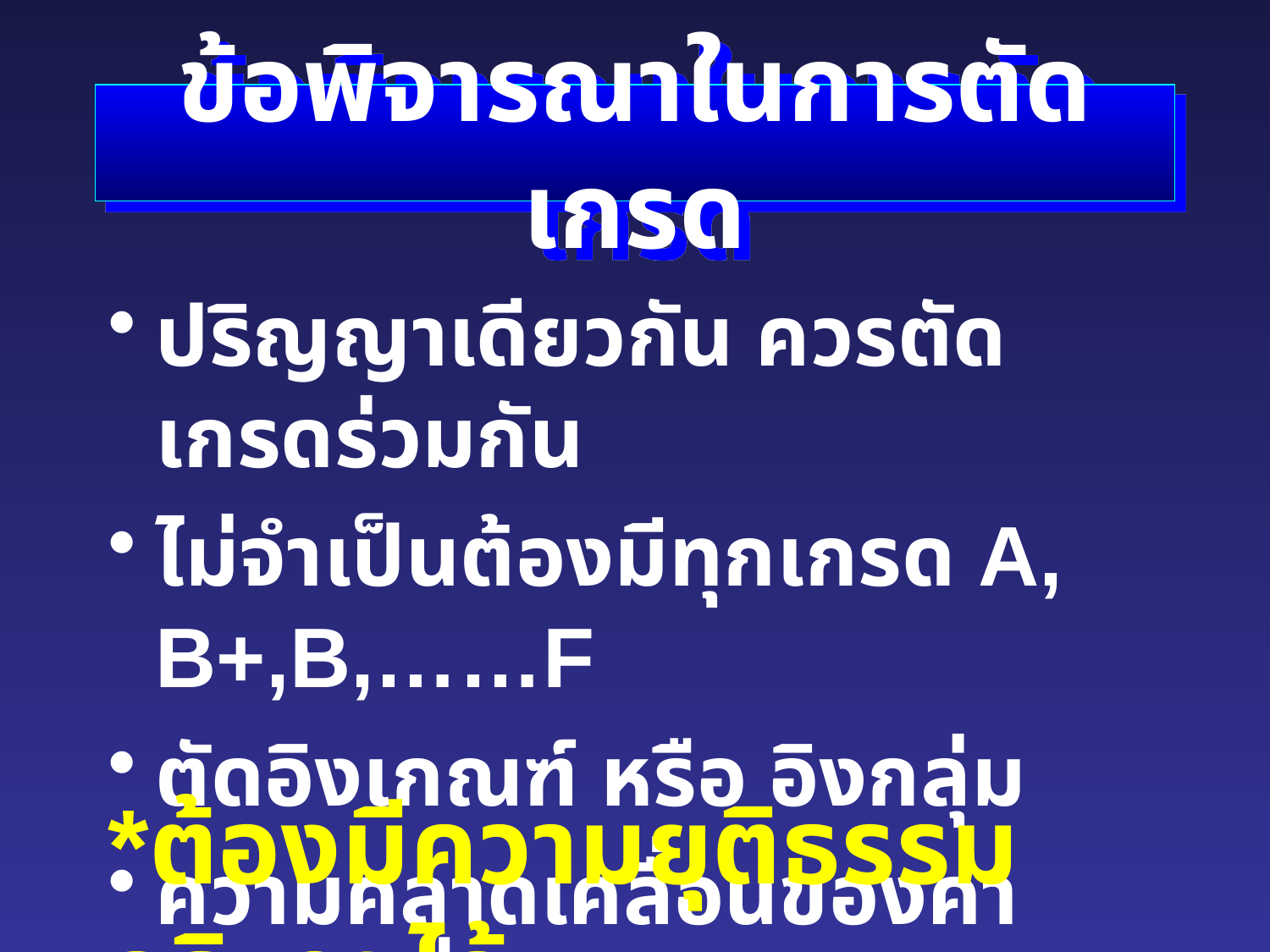

# ข้อพิจารณาในการตัดเกรด
ปริญญาเดียวกัน ควรตัดเกรดร่วมกัน
ไม่จำเป็นต้องมีทุกเกรด A, B+,B,……F
ตัดอิงเกณฑ์ หรือ อิงกลุ่ม
ความคลาดเคลื่อนของค่าคะแนนที่ได้
*ต้องมีความยุติธรรม อธิบายได้